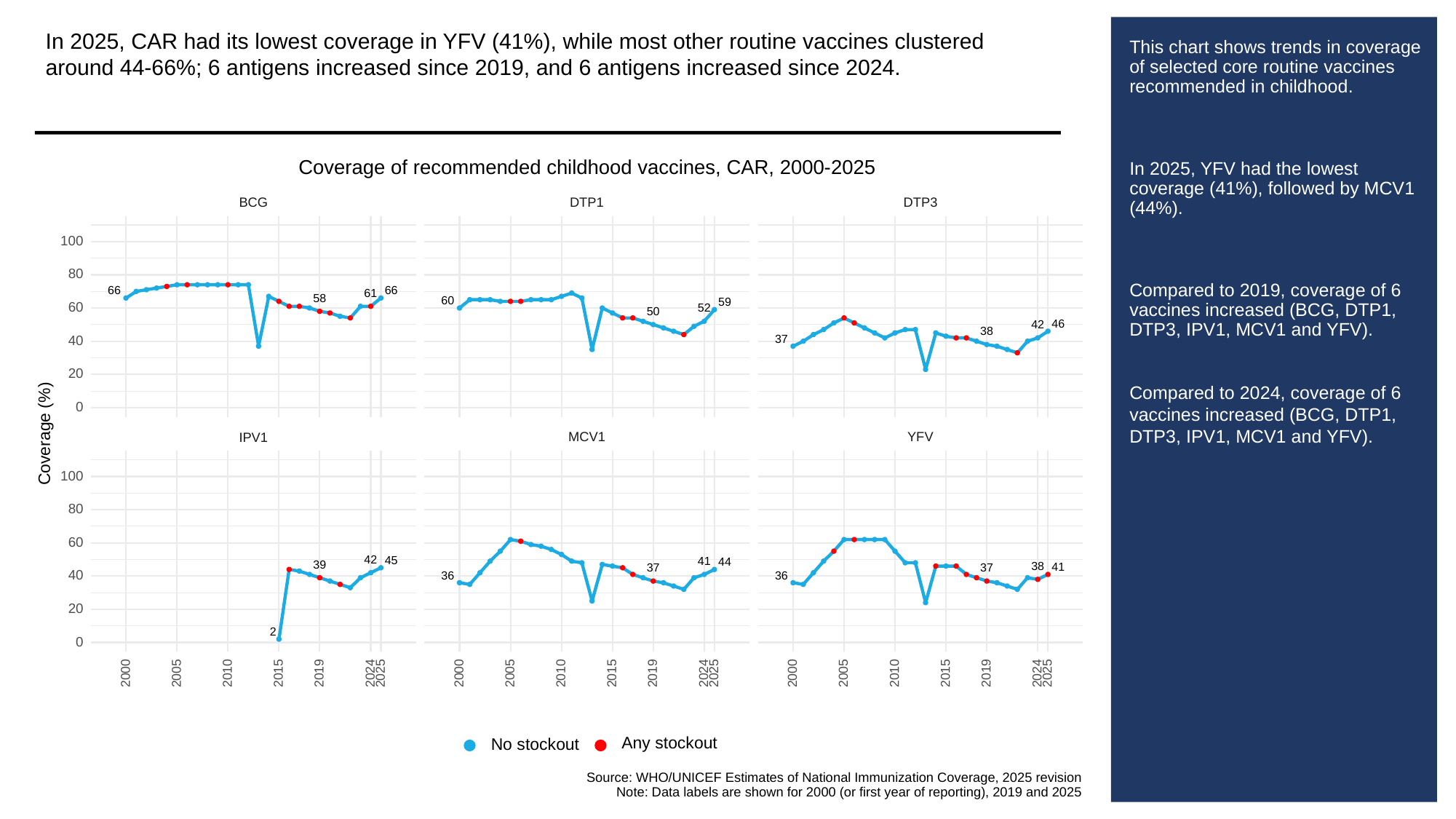

In 2025, CAR had its lowest coverage in YFV (41%), while most other routine vaccines clustered around 44-66%; 6 antigens increased since 2019, and 6 antigens increased since 2024.
# This chart shows trends in coverage of selected core routine vaccines recommended in childhood.

In 2025, YFV had the lowest coverage (41%), followed by MCV1 (44%).

Compared to 2019, coverage of 6 vaccines increased (BCG, DTP1, DTP3, IPV1, MCV1 and YFV).

Compared to 2024, coverage of 6 vaccines increased (BCG, DTP1, DTP3, IPV1, MCV1 and YFV).

Coverage of recommended childhood vaccines, CAR, 2000-2025
BCG
DTP3
DTP1

100

80

66
66

61

58

60

59

60

52

50

46

42

38

37

40

20

0

Coverage (%)
MCV1
IPV1
YFV

100

80

60

42
45
41
44

39

38
41

37
37

40
36
36

20

2

0

2000
2005
2010
2015
2019
2024
2025
2000
2005
2010
2015
2019
2024
2025
2000
2005
2010
2015
2019
2024
2025
Any stockout
No stockout

Source: WHO/UNICEF Estimates of National Immunization Coverage, 2025 revision
Note: Data labels are shown for 2000 (or first year of reporting), 2019 and 2025